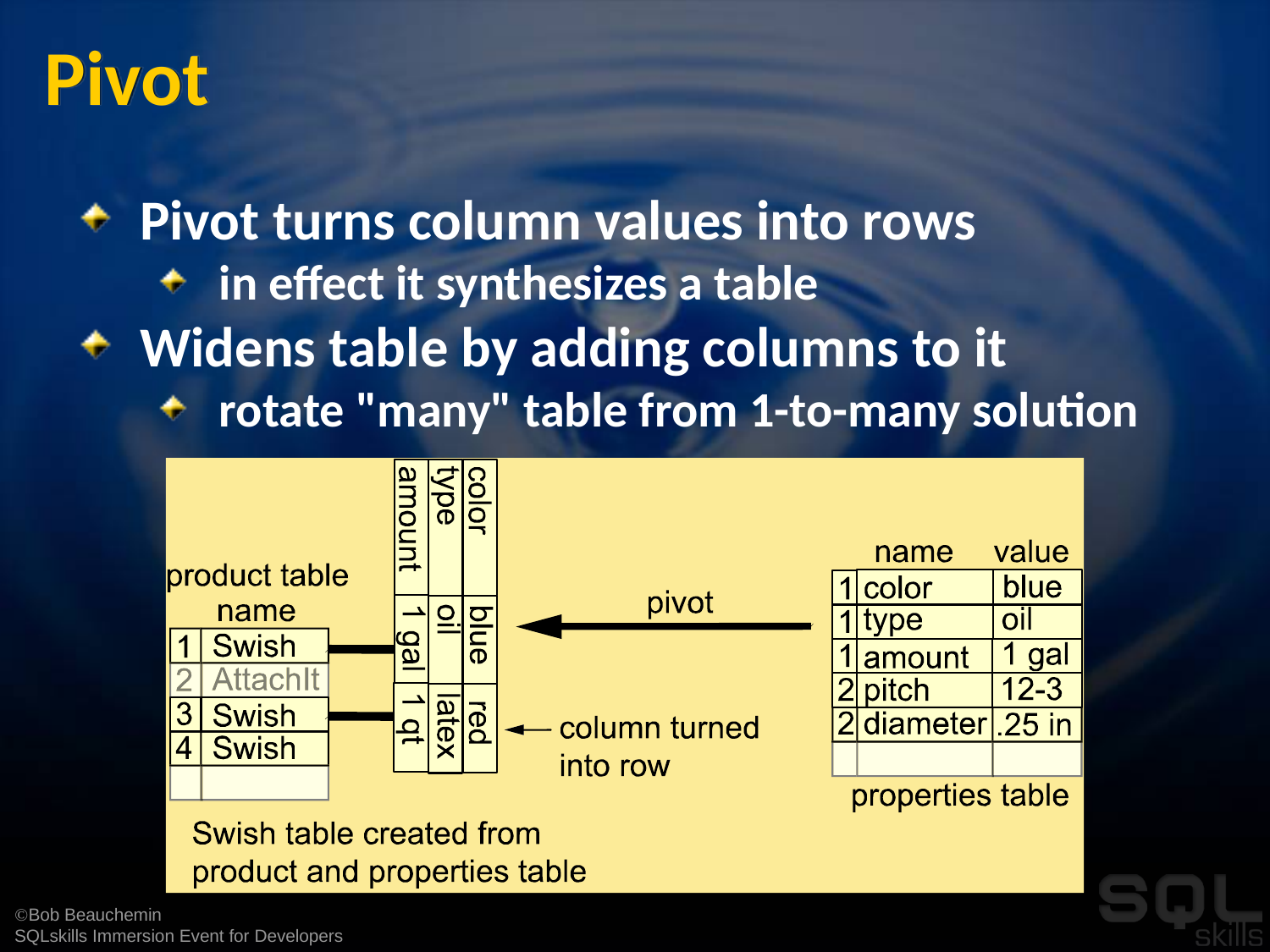

# Pivot
Pivot turns column values into rows
in effect it synthesizes a table
Widens table by adding columns to it
rotate "many" table from 1-to-many solution